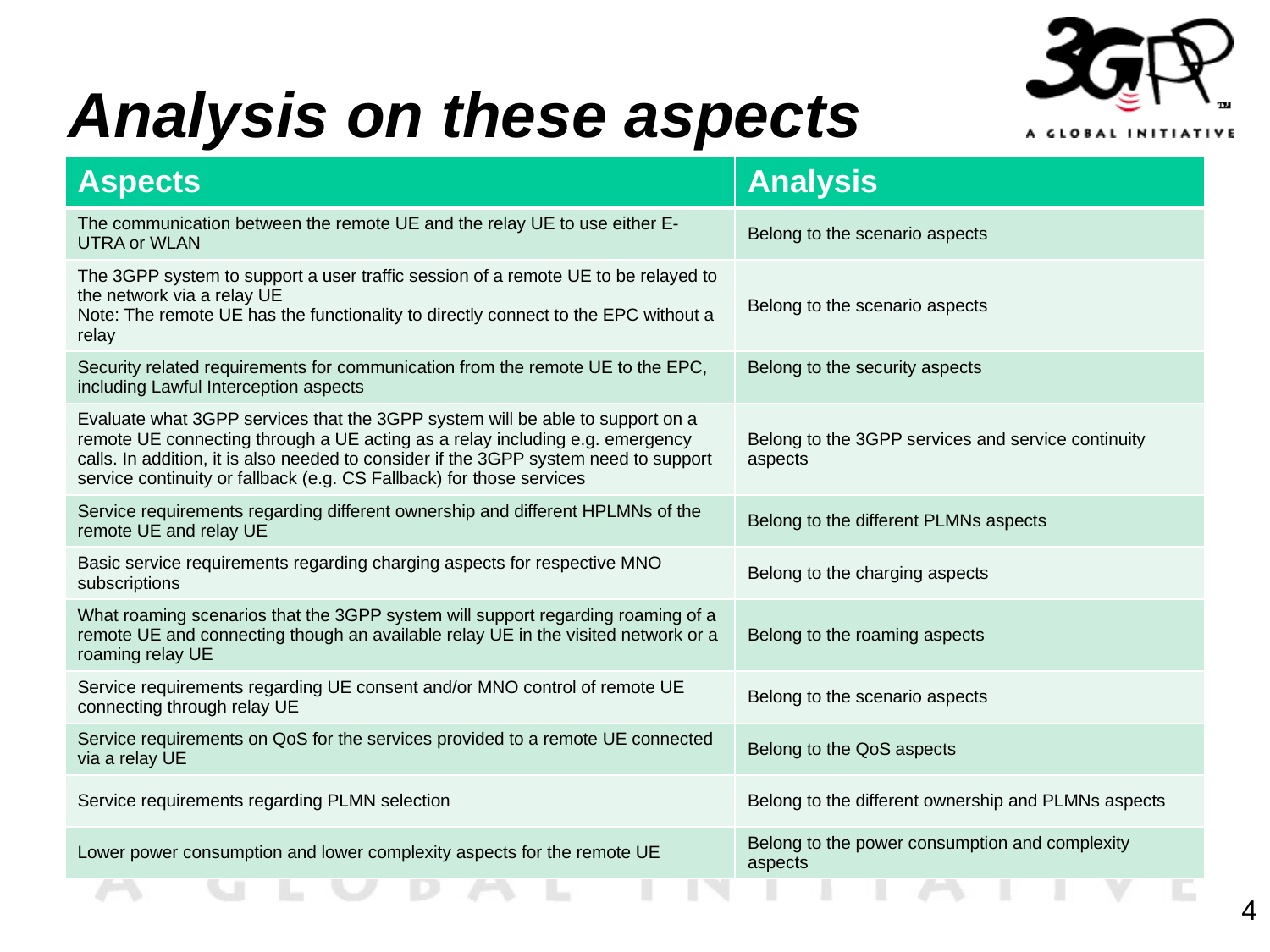

# Analysis on these aspects
| Aspects | Analysis |
| --- | --- |
| The communication between the remote UE and the relay UE to use either E-UTRA or WLAN | Belong to the scenario aspects |
| The 3GPP system to support a user traffic session of a remote UE to be relayed to the network via a relay UE Note: The remote UE has the functionality to directly connect to the EPC without a relay | Belong to the scenario aspects |
| Security related requirements for communication from the remote UE to the EPC, including Lawful Interception aspects | Belong to the security aspects |
| Evaluate what 3GPP services that the 3GPP system will be able to support on a remote UE connecting through a UE acting as a relay including e.g. emergency calls. In addition, it is also needed to consider if the 3GPP system need to support service continuity or fallback (e.g. CS Fallback) for those services | Belong to the 3GPP services and service continuity aspects |
| Service requirements regarding different ownership and different HPLMNs of the remote UE and relay UE | Belong to the different PLMNs aspects |
| Basic service requirements regarding charging aspects for respective MNO subscriptions | Belong to the charging aspects |
| What roaming scenarios that the 3GPP system will support regarding roaming of a remote UE and connecting though an available relay UE in the visited network or a roaming relay UE | Belong to the roaming aspects |
| Service requirements regarding UE consent and/or MNO control of remote UE connecting through relay UE | Belong to the scenario aspects |
| Service requirements on QoS for the services provided to a remote UE connected via a relay UE | Belong to the QoS aspects |
| Service requirements regarding PLMN selection | Belong to the different ownership and PLMNs aspects |
| Lower power consumption and lower complexity aspects for the remote UE | Belong to the power consumption and complexity aspects |
4